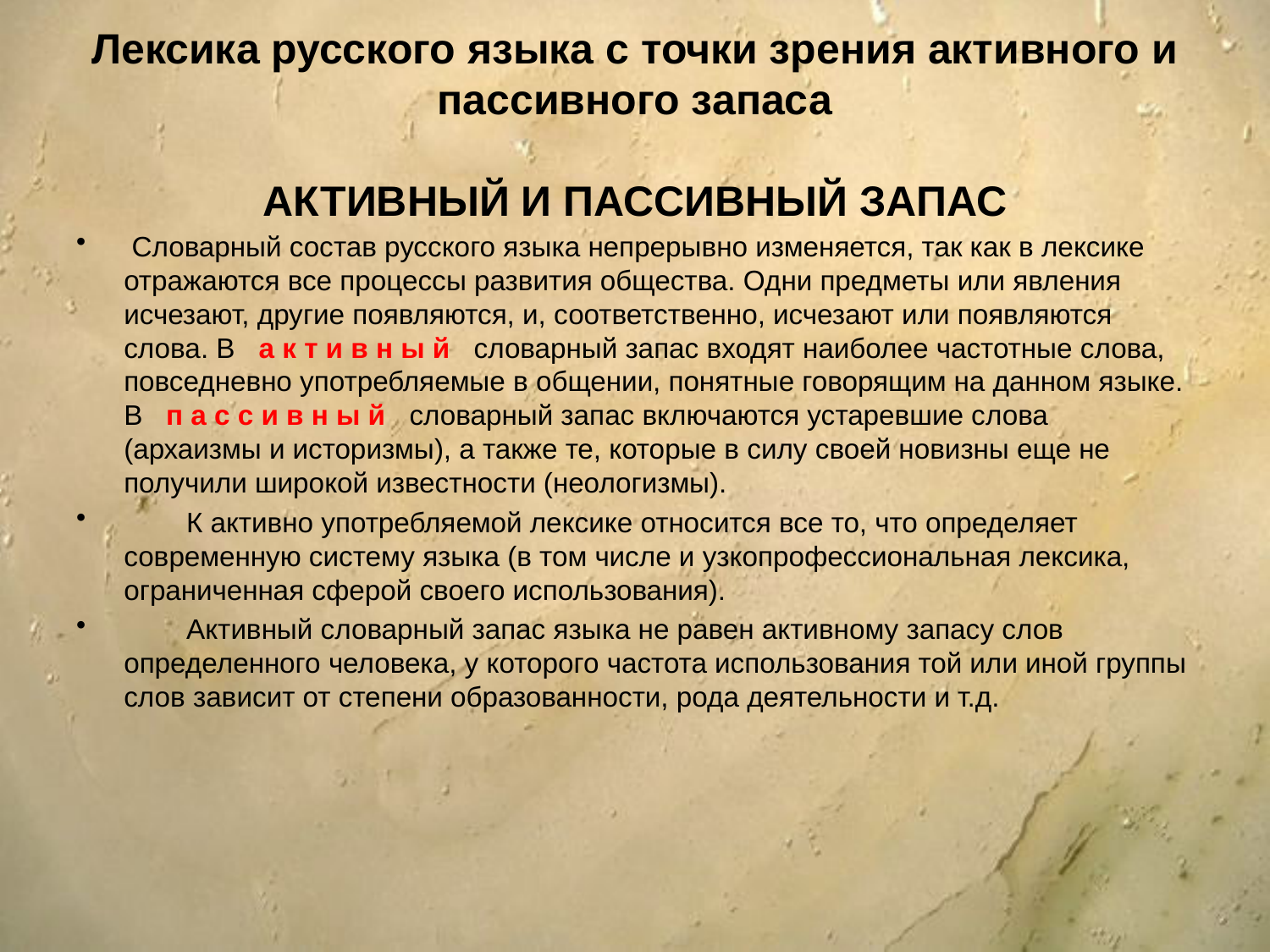

# Лексика русского языка с точки зрения активного и пассивного запаса АКТИВНЫЙ И ПАССИВНЫЙ ЗАПАС
 Словарный состав русского языка непрерывно изменяется, так как в лексике отражаются все процессы развития общества. Одни предметы или явления исчезают, другие появляются, и, соответственно, исчезают или появляются слова. В   а к т и в н ы й   словарный запас входят наиболее частотные слова, повседневно употребляемые в общении, понятные говорящим на данном языке. В   п а с с и в н ы й   словарный запас включаются устаревшие слова (архаизмы и историзмы), а также те, которые в силу своей новизны еще не получили широкой известности (неологизмы).
        К активно употребляемой лексике относится все то, что определяет современную систему языка (в том числе и узкопрофессиональная лексика, ограниченная сферой своего использования).
        Активный словарный запас языка не равен активному запасу слов определенного человека, у которого частота использования той или иной группы слов зависит от степени образованности, рода деятельности и т.д.